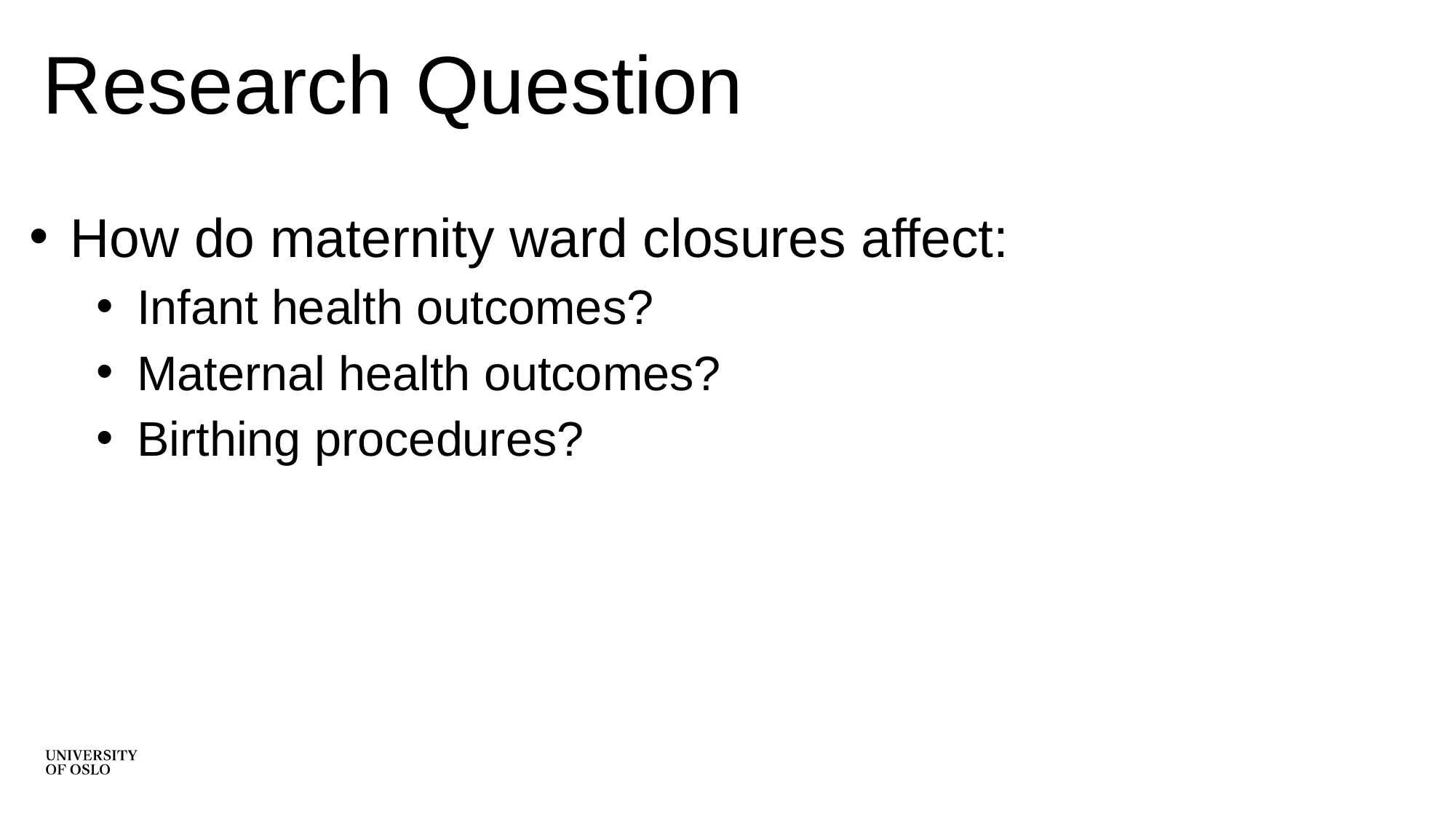

# Research Question
How do maternity ward closures affect:
Infant health outcomes?
Maternal health outcomes?
Birthing procedures?